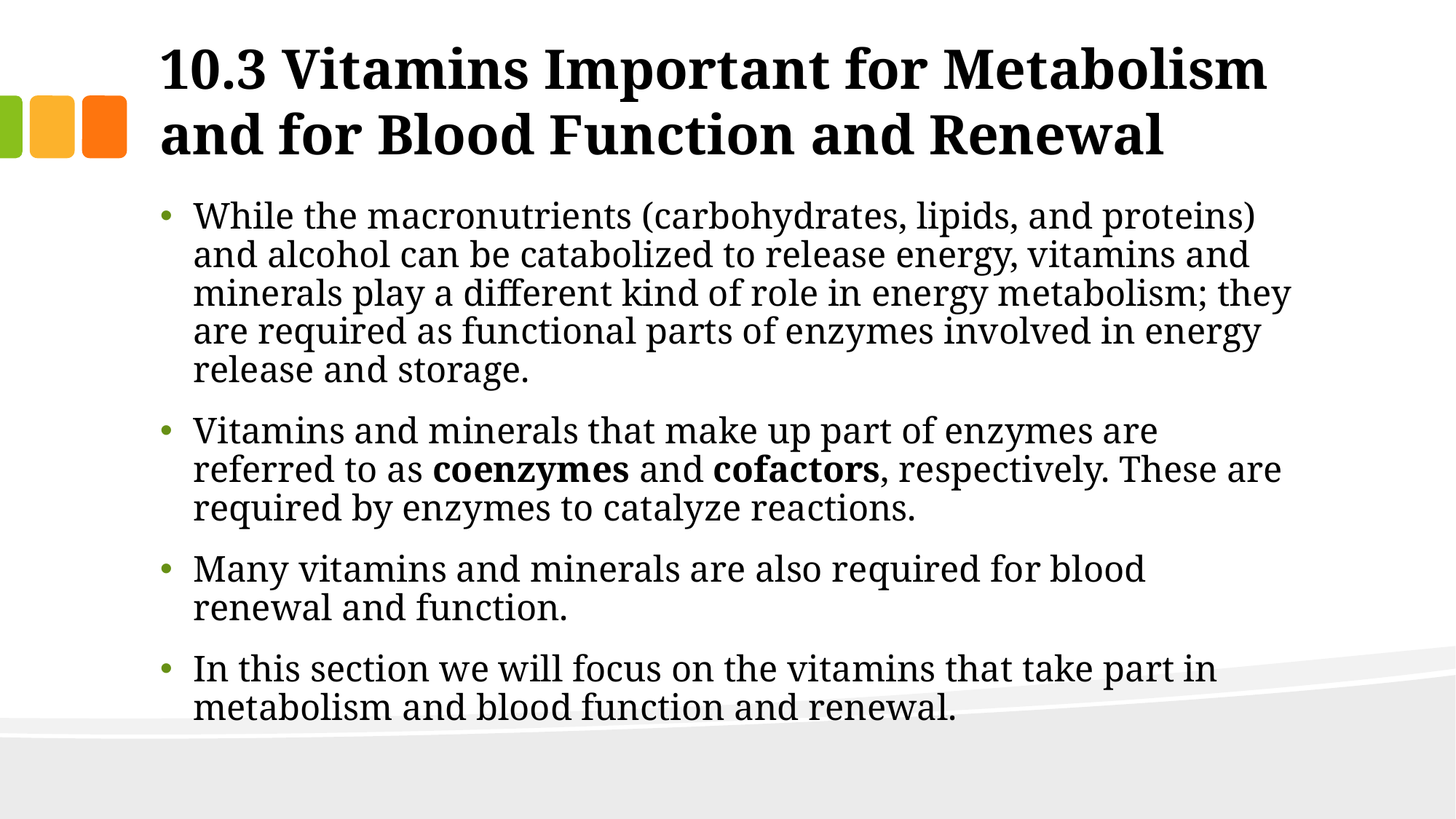

# 10.3 Vitamins Important for Metabolism and for Blood Function and Renewal
While the macronutrients (carbohydrates, lipids, and proteins) and alcohol can be catabolized to release energy, vitamins and minerals play a different kind of role in energy metabolism; they are required as functional parts of enzymes involved in energy release and storage.
Vitamins and minerals that make up part of enzymes are referred to as coenzymes and cofactors, respectively. These are required by enzymes to catalyze reactions.
Many vitamins and minerals are also required for blood renewal and function.
In this section we will focus on the vitamins that take part in metabolism and blood function and renewal.